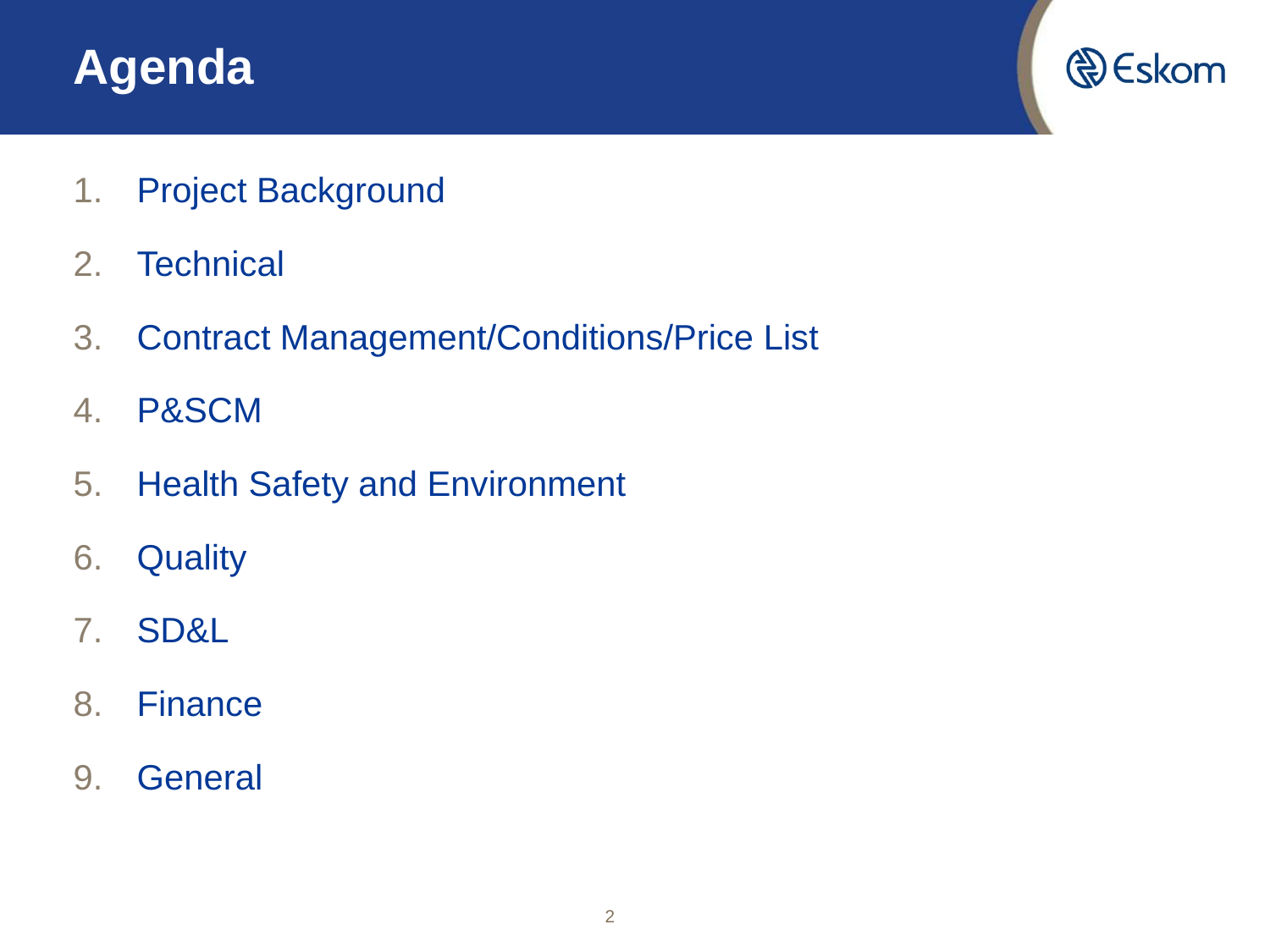

# Agenda
Project Background
Technical
Contract Management/Conditions/Price List
P&SCM
Health Safety and Environment
Quality
SD&L
Finance
General

2